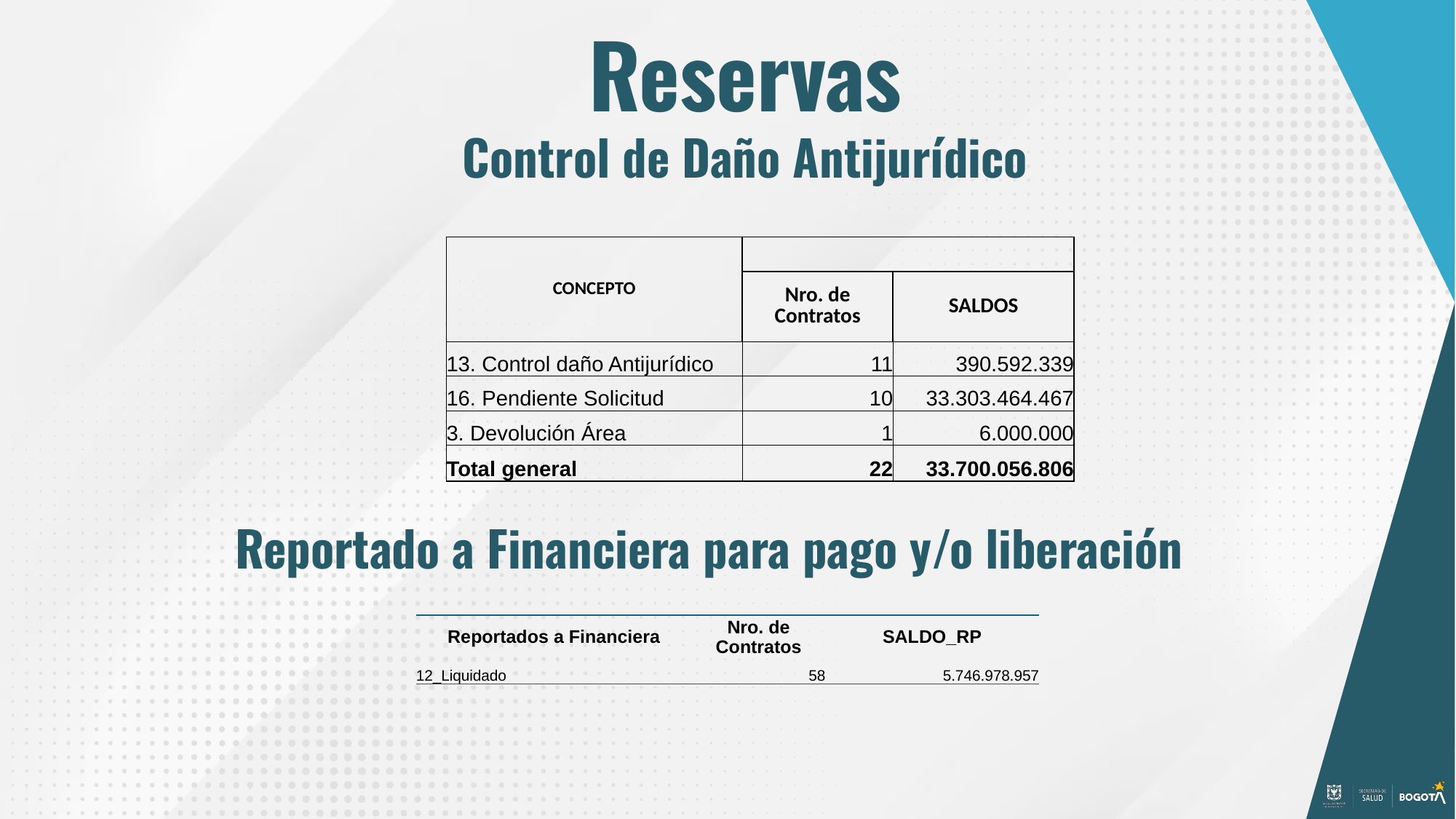

Reservas
Control de Daño Antijurídico
| CONCEPTO |  |  |
| --- | --- | --- |
|  | Nro. de Contratos | SALDOS |
| 13. Control daño Antijurídico | 11 | 390.592.339 |
| 16. Pendiente Solicitud | 10 | 33.303.464.467 |
| 3. Devolución Área | 1 | 6.000.000 |
| Total general | 22 | 33.700.056.806 |
Reportado a Financiera para pago y/o liberación
| Reportados a Financiera | Nro. de Contratos | SALDO\_RP |
| --- | --- | --- |
| 12\_Liquidado | 58 | 5.746.978.957 |